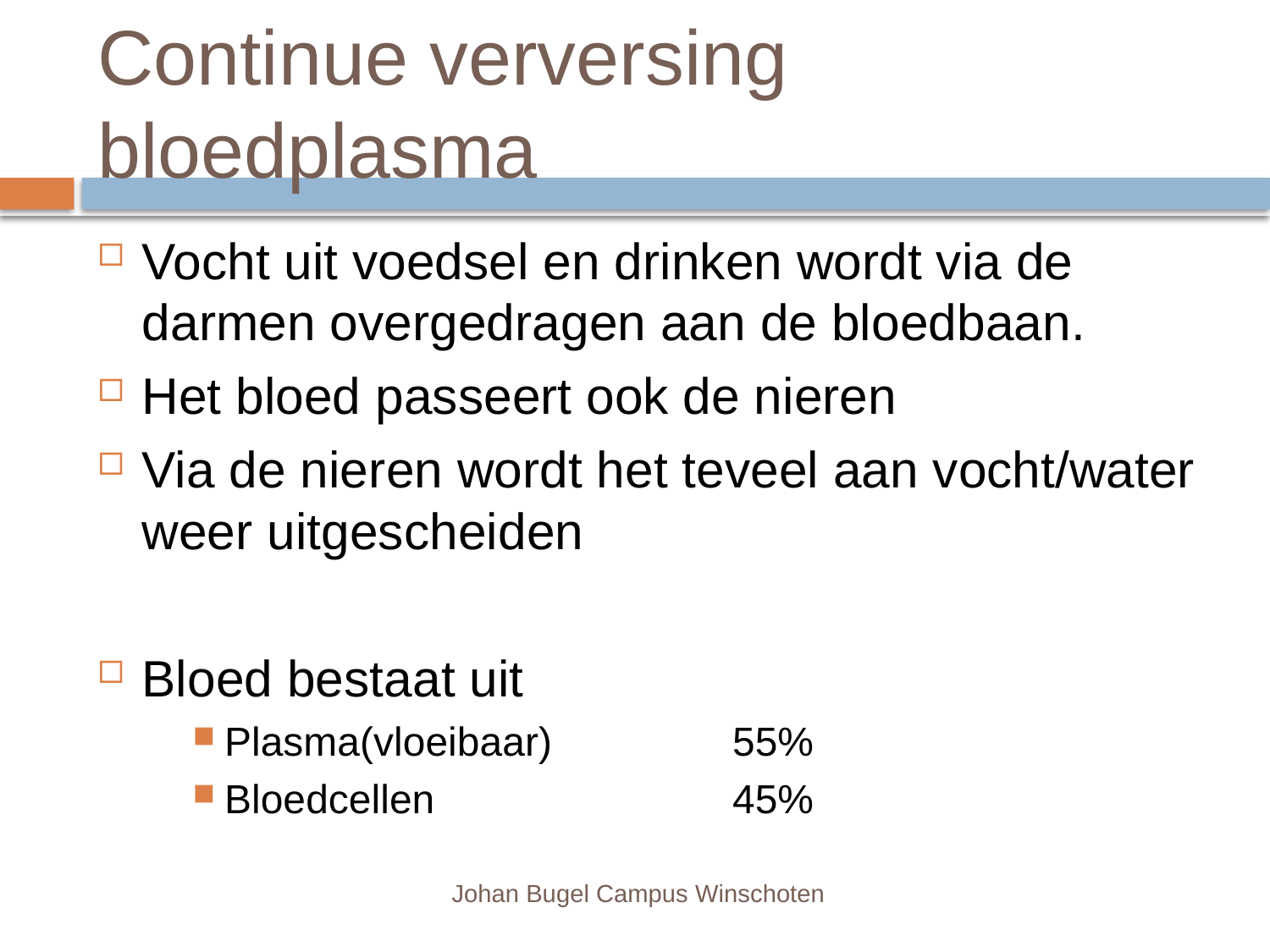

# Continue verversing bloedplasma
Vocht uit voedsel en drinken wordt via de darmen overgedragen aan de bloedbaan.
Het bloed passeert ook de nieren
Via de nieren wordt het teveel aan vocht/water weer uitgescheiden

Bloed bestaat uit
Plasma(vloeibaar)		55%
Bloedcellen			45%
Johan Bugel Campus Winschoten